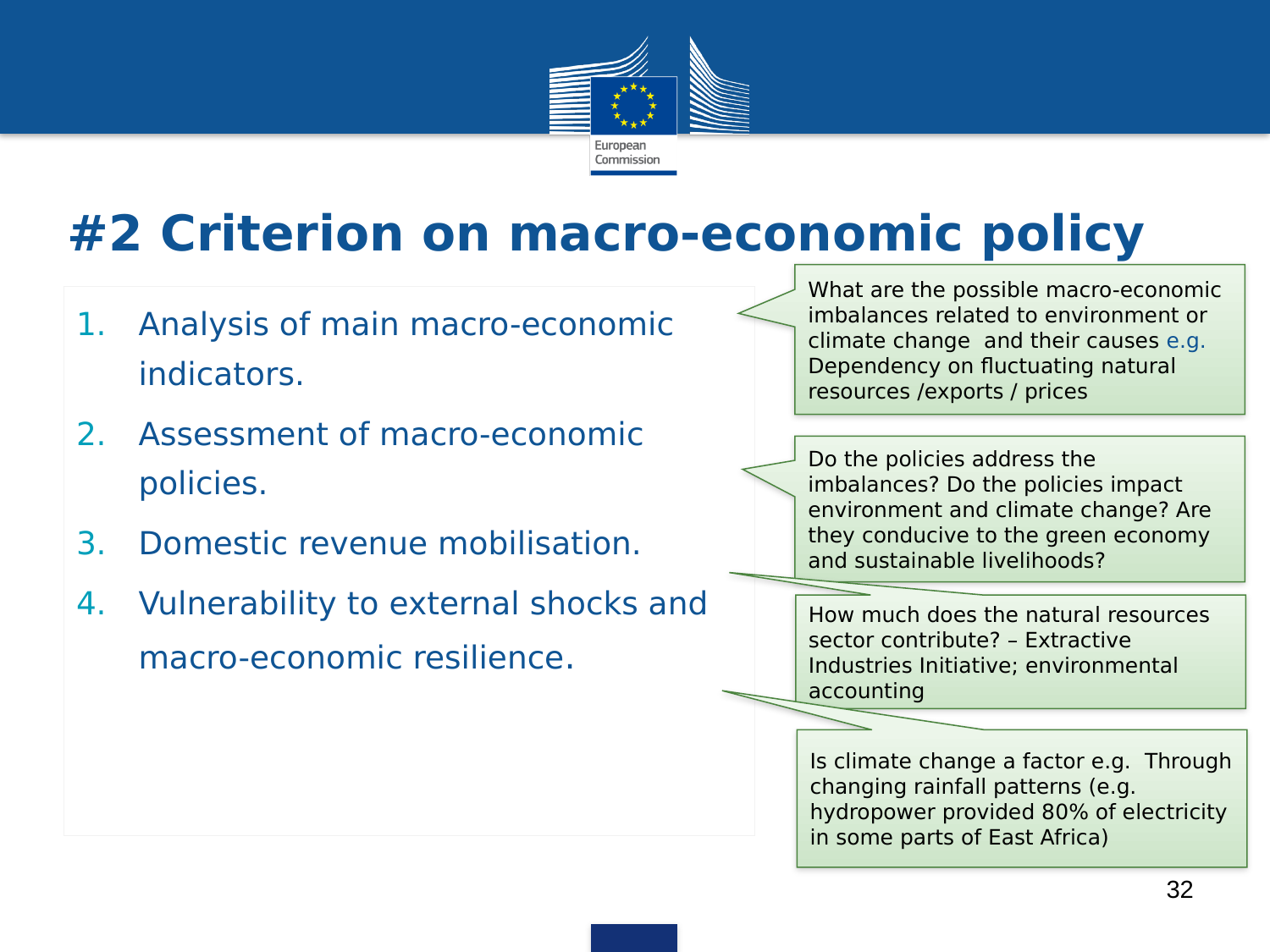

# #2 Criterion on macro-economic policy
What are the possible macro-economic imbalances related to environment or climate change  and their causes e.g. Dependency on fluctuating natural resources /exports / prices
Analysis of main macro-economic indicators.
Assessment of macro-economic policies.
Domestic revenue mobilisation.
Vulnerability to external shocks and macro-economic resilience.

Do the policies address the imbalances? Do the policies impact environment and climate change? Are they conducive to the green economy and sustainable livelihoods?
How much does the natural resources sector contribute? – Extractive Industries Initiative; environmental accounting
Is climate change a factor e.g.  Through changing rainfall patterns (e.g. hydropower provided 80% of electricity in some parts of East Africa)
32